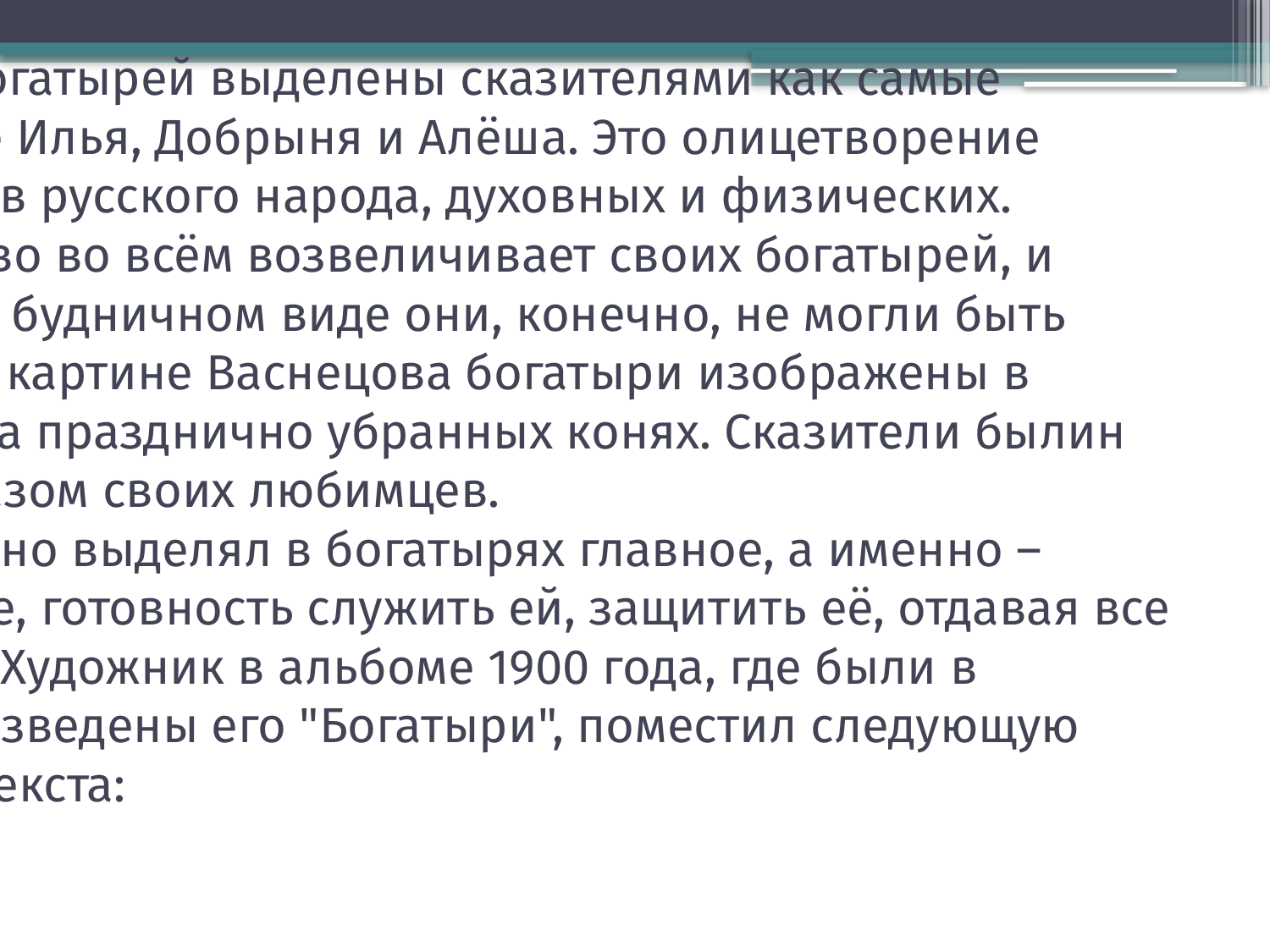

# В числе всех этих богатырей выделены сказителями как самые дорогие и любимые Илья, Добрыня и Алёша. Это олицетворение выдающихся качеств русского народа, духовных и физических. Народное творчество во всём возвеличивает своих богатырей, и поэтому в обычном, будничном виде они, конечно, не могли быть представлены. И на картине Васнецова богатыри изображены в богатых доспехах, на празднично убранных конях. Сказители былин одевали таким образом своих любимцев. Васнецов сознательно выделял в богатырях главное, а именно – преданность родине, готовность служить ей, защитить её, отдавая все свои силы и жизнь. Художник в альбоме 1900 года, где были в фототипии воспроизведены его "Богатыри", поместил следующую цитату былинного текста: